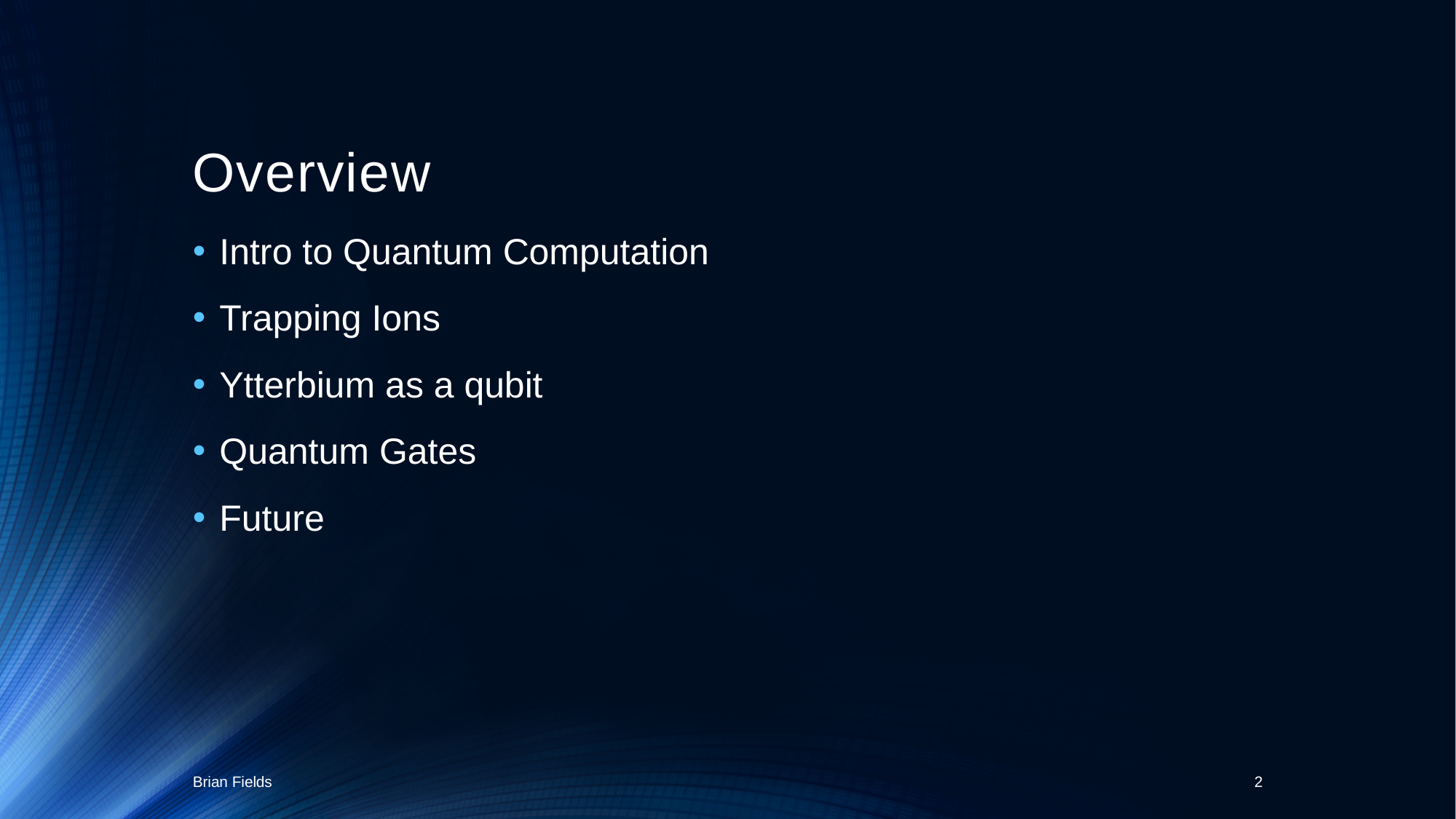

# Overview
Intro to Quantum Computation
Trapping Ions
Ytterbium as a qubit
Quantum Gates
Future
Brian Fields

2